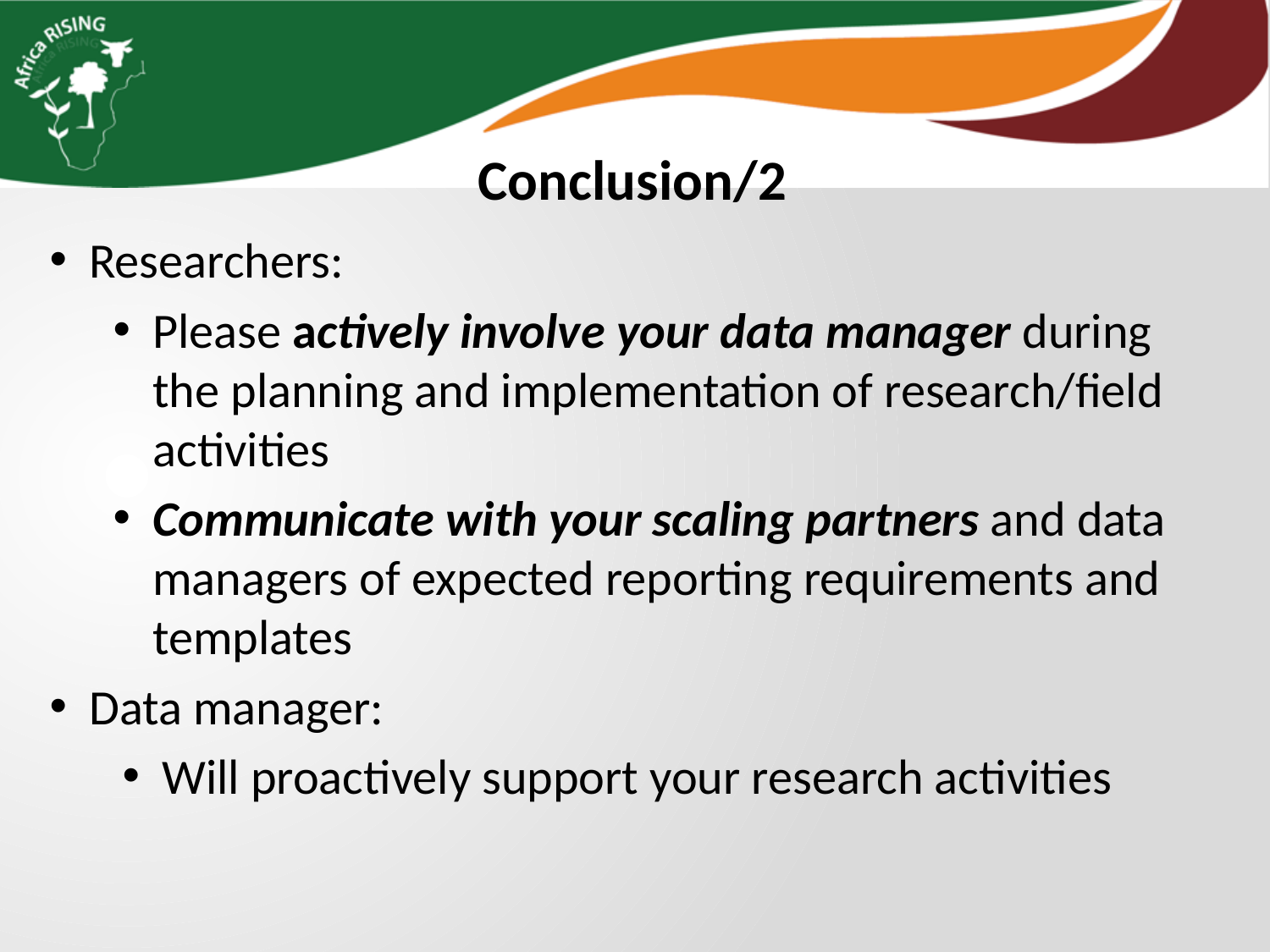

Conclusion/2

Researchers:
Please actively involve your data manager during the planning and implementation of research/field activities
Communicate with your scaling partners and data managers of expected reporting requirements and templates
Data manager:
Will proactively support your research activities